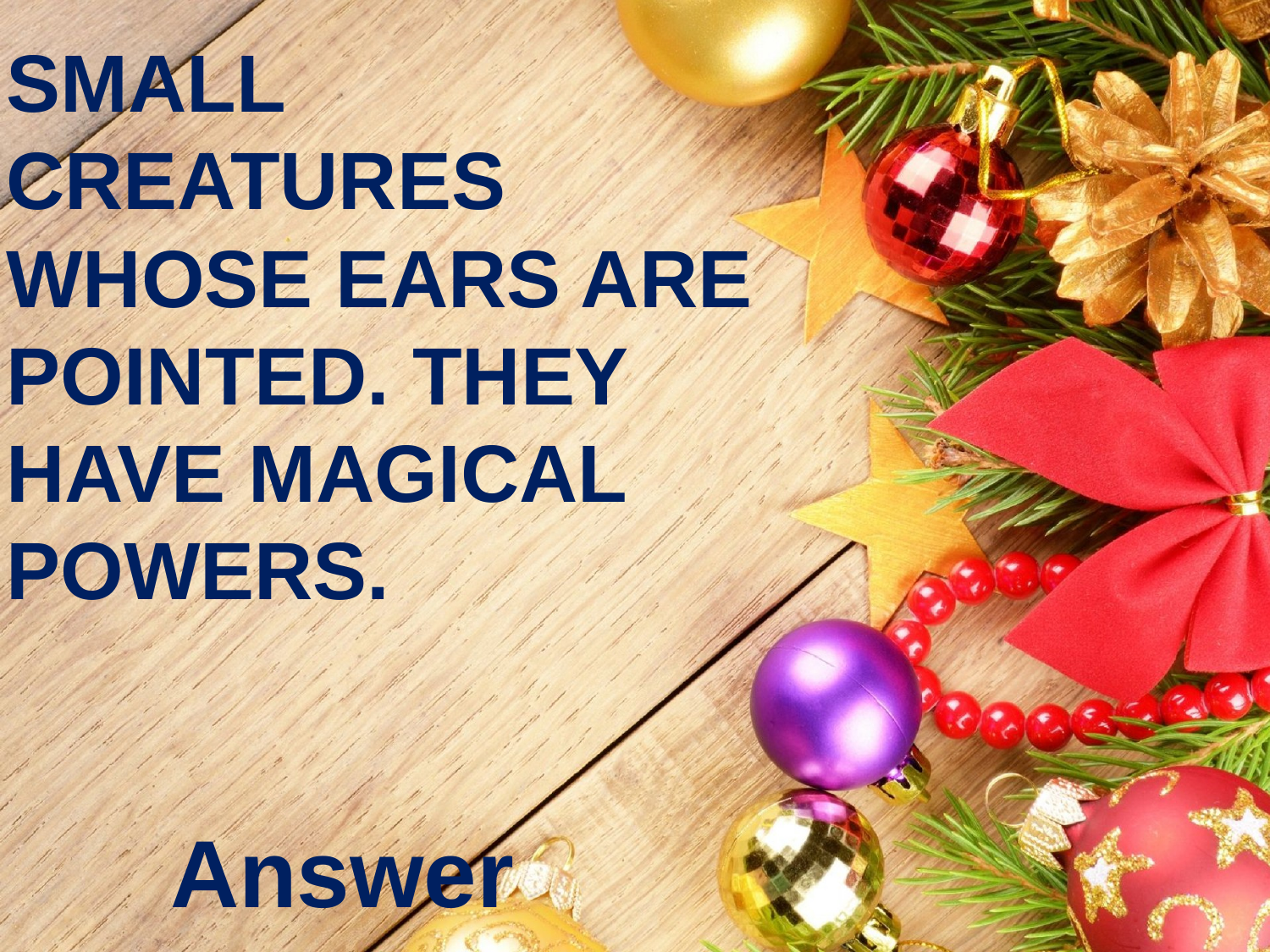

# Small creatures whose ears are pointed. They have magical powers.
Answer